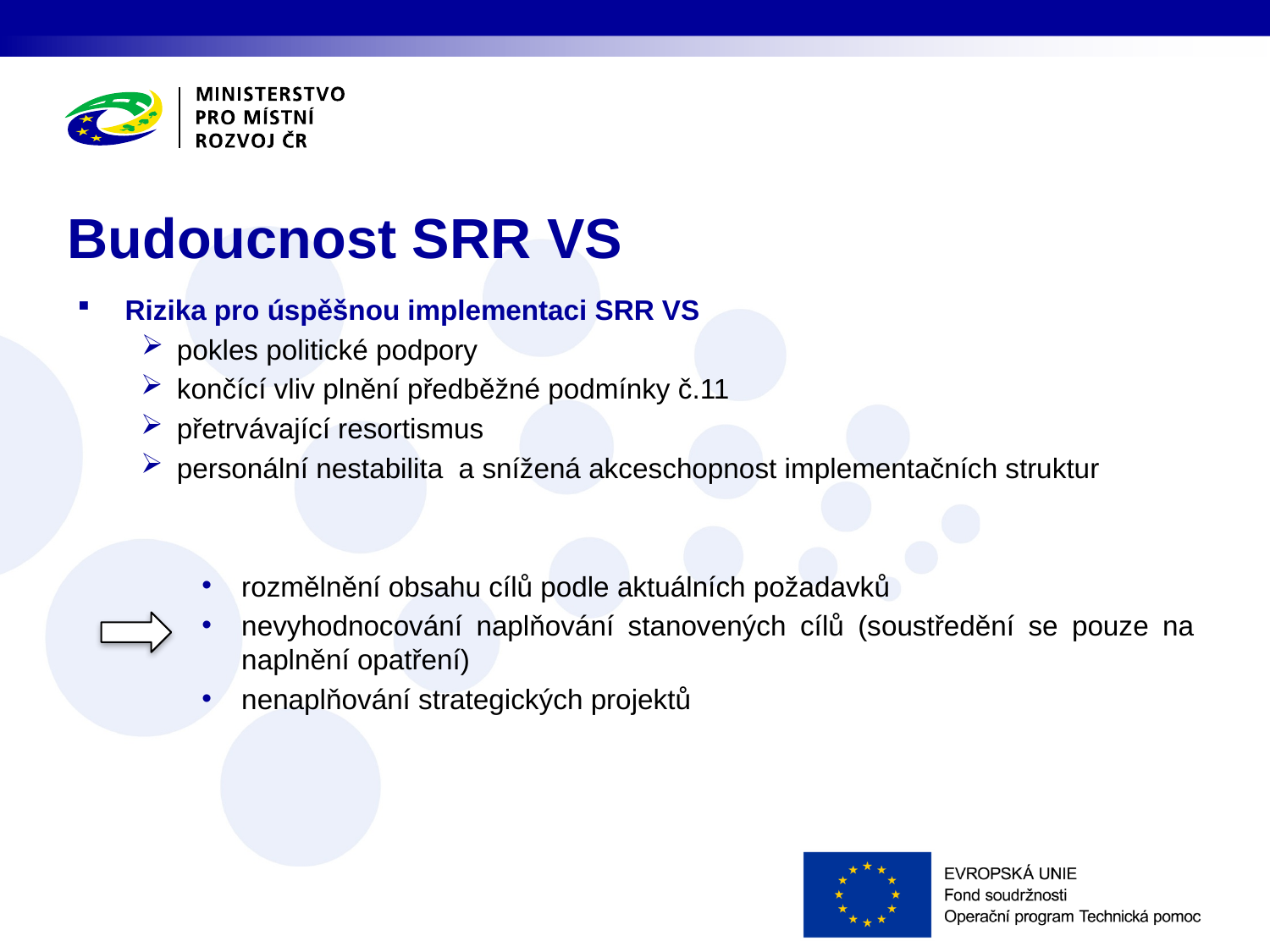

# Budoucnost SRR VS
Rizika pro úspěšnou implementaci SRR VS
pokles politické podpory
končící vliv plnění předběžné podmínky č.11
přetrvávající resortismus
personální nestabilita  a snížená akceschopnost implementačních struktur

rozmělnění obsahu cílů podle aktuálních požadavků
nevyhodnocování naplňování stanovených cílů (soustředění se pouze na naplnění opatření)
nenaplňování strategických projektů